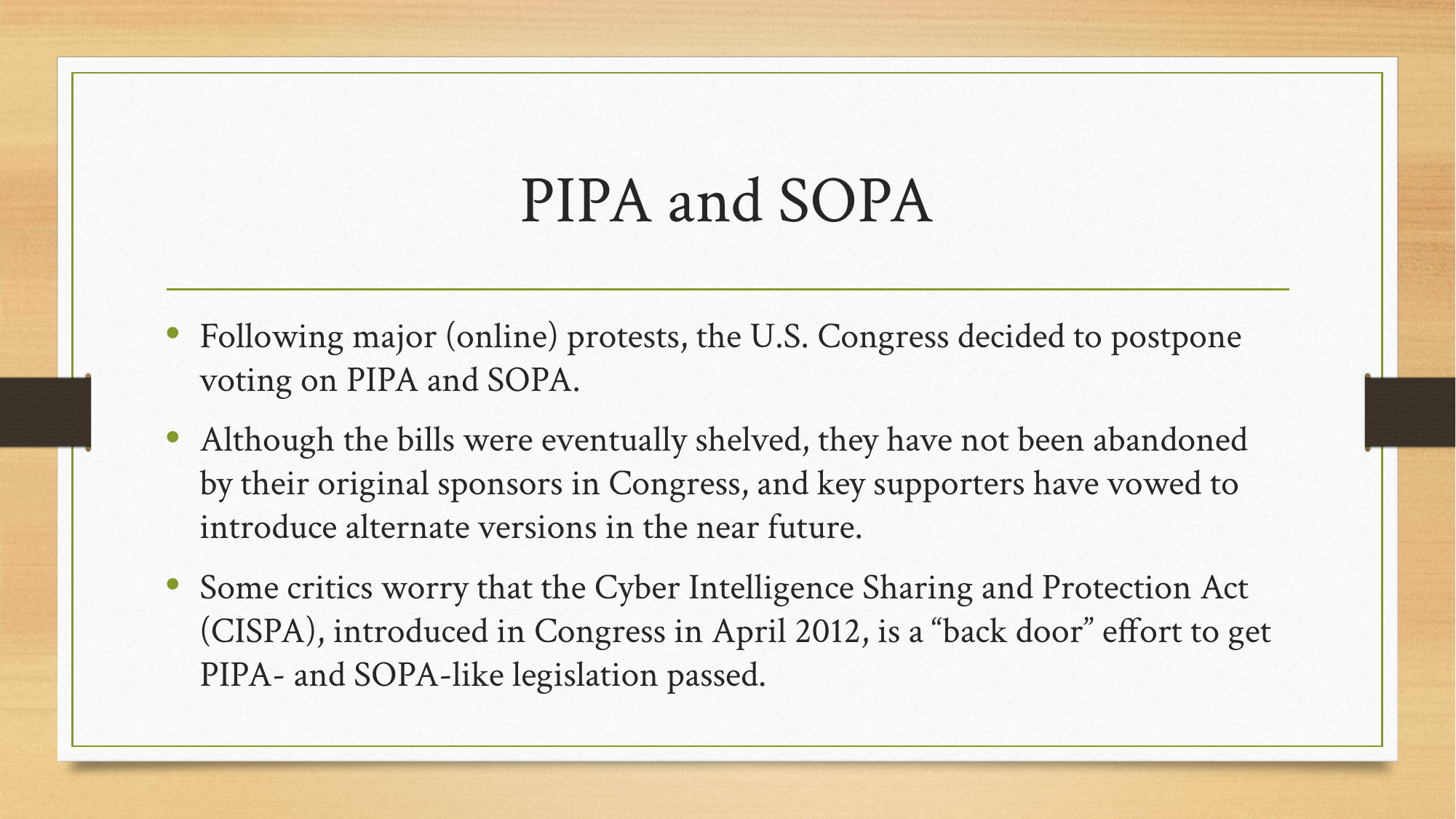

# PIPA and SOPA
Following major (online) protests, the U.S. Congress decided to postpone voting on PIPA and SOPA.
Although the bills were eventually shelved, they have not been abandoned by their original sponsors in Congress, and key supporters have vowed to introduce alternate versions in the near future.
Some critics worry that the Cyber Intelligence Sharing and Protection Act (CISPA), introduced in Congress in April 2012, is a “back door” effort to get PIPA- and SOPA-like legislation passed.